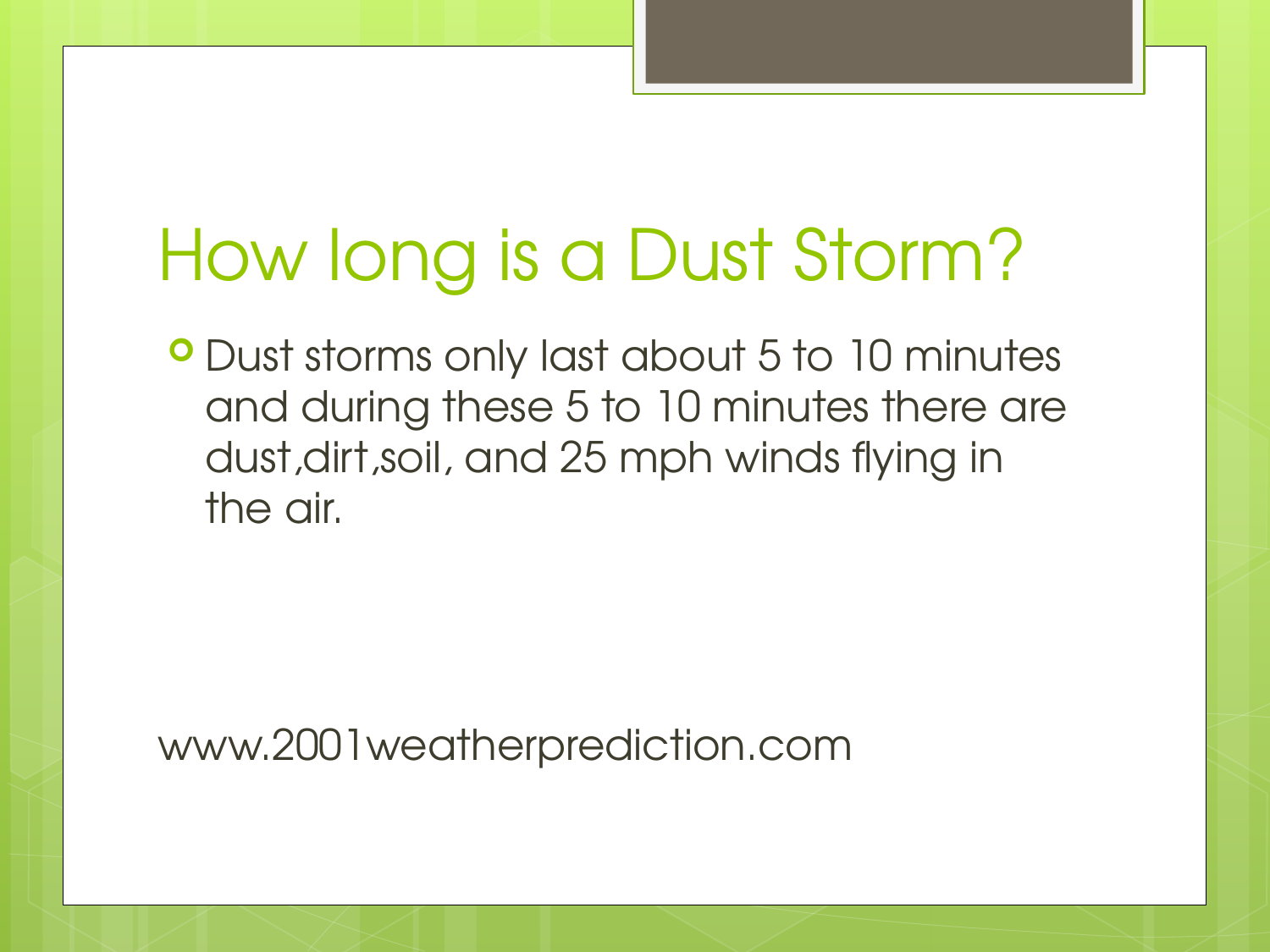

# How long is a Dust Storm?
Dust storms only last about 5 to 10 minutes and during these 5 to 10 minutes there are dust,dirt,soil, and 25 mph winds flying in the air.

www.2001weatherprediction.com